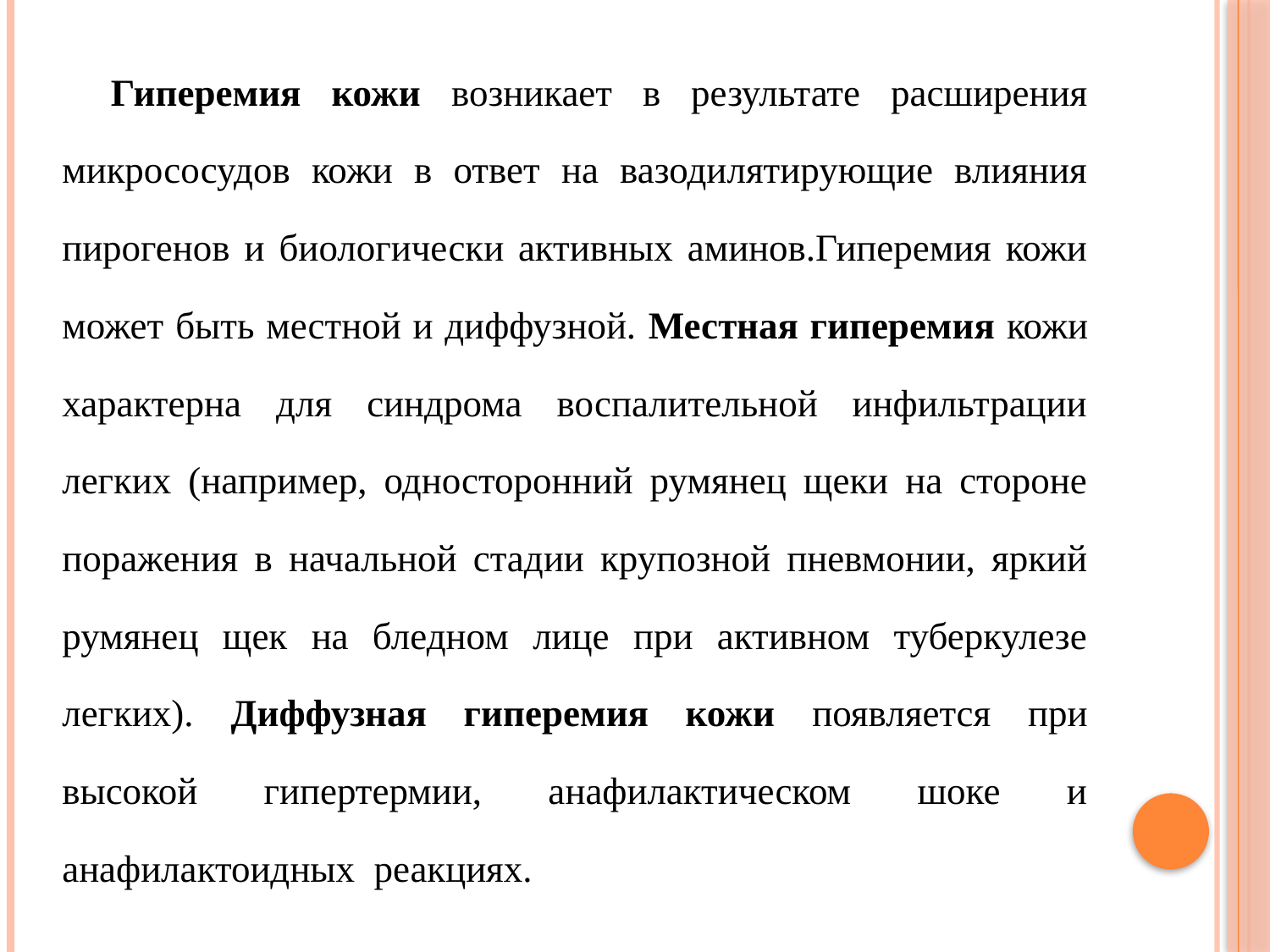

Гиперемия кожи возникает в результате расширения микрососудов кожи в ответ на вазодилятирующие влияния пирогенов и биологически активных аминов.Гиперемия кожи может быть местной и диффузной. Местная гиперемия кожи характерна для синдрома воспалительной инфильтрации легких (например, односторонний румянец щеки на стороне поражения в начальной стадии крупозной пневмонии, яркий румянец щек на бледном лице при активном туберкулезе легких). Диффузная гиперемия кожи появляется при высокой гипертермии, анафилактическом шоке и анафилактоидных  реакциях.